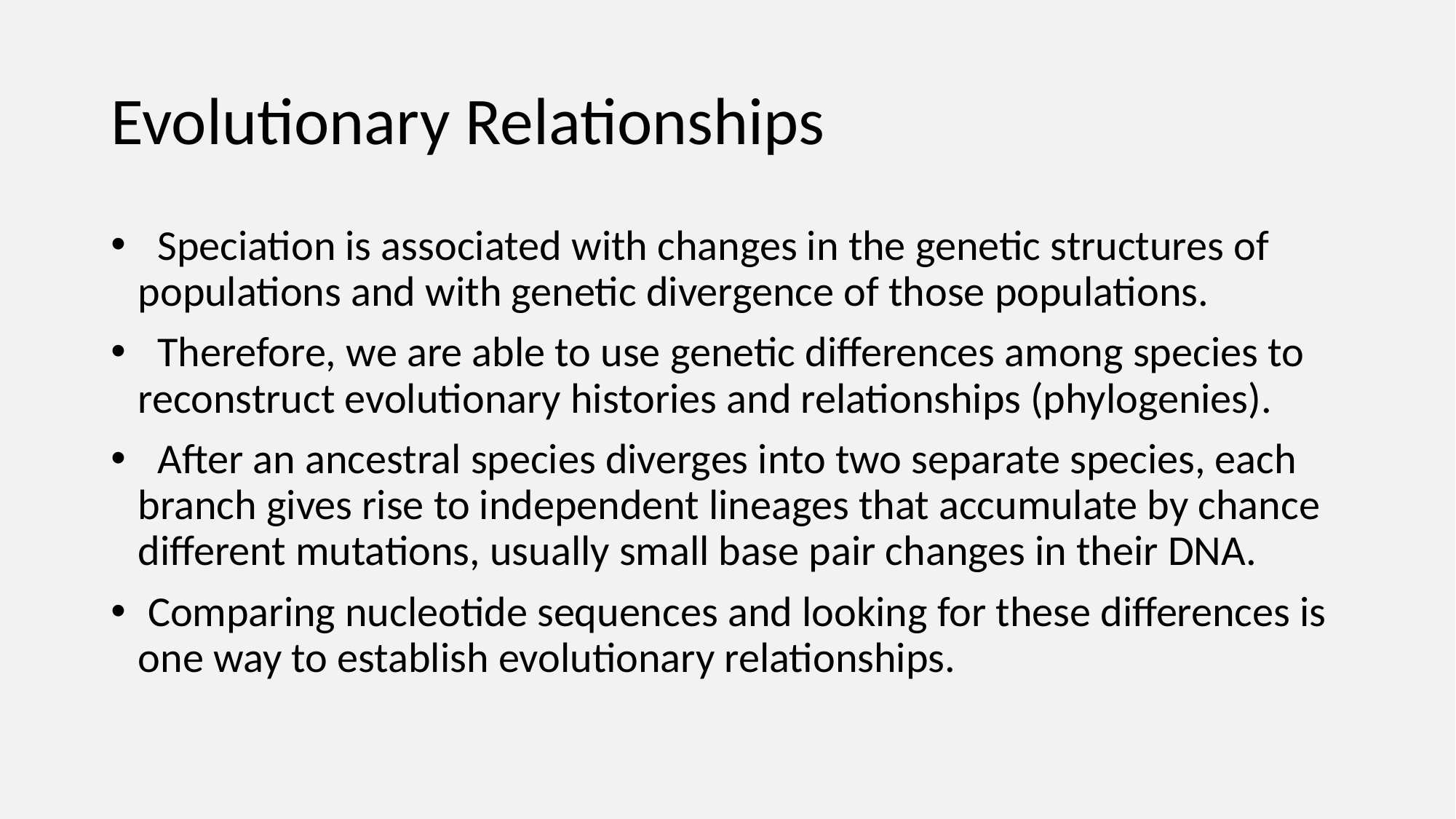

# Evolutionary Relationships
  Speciation is associated with changes in the genetic structures of populations and with genetic divergence of those populations.
  Therefore, we are able to use genetic differences among species to reconstruct evolutionary histories and relationships (phylogenies).
  After an ancestral species diverges into two separate species, each branch gives rise to independent lineages that accumulate by chance different mutations, usually small base pair changes in their DNA.
 Comparing nucleotide sequences and looking for these differences is one way to establish evolutionary relationships.